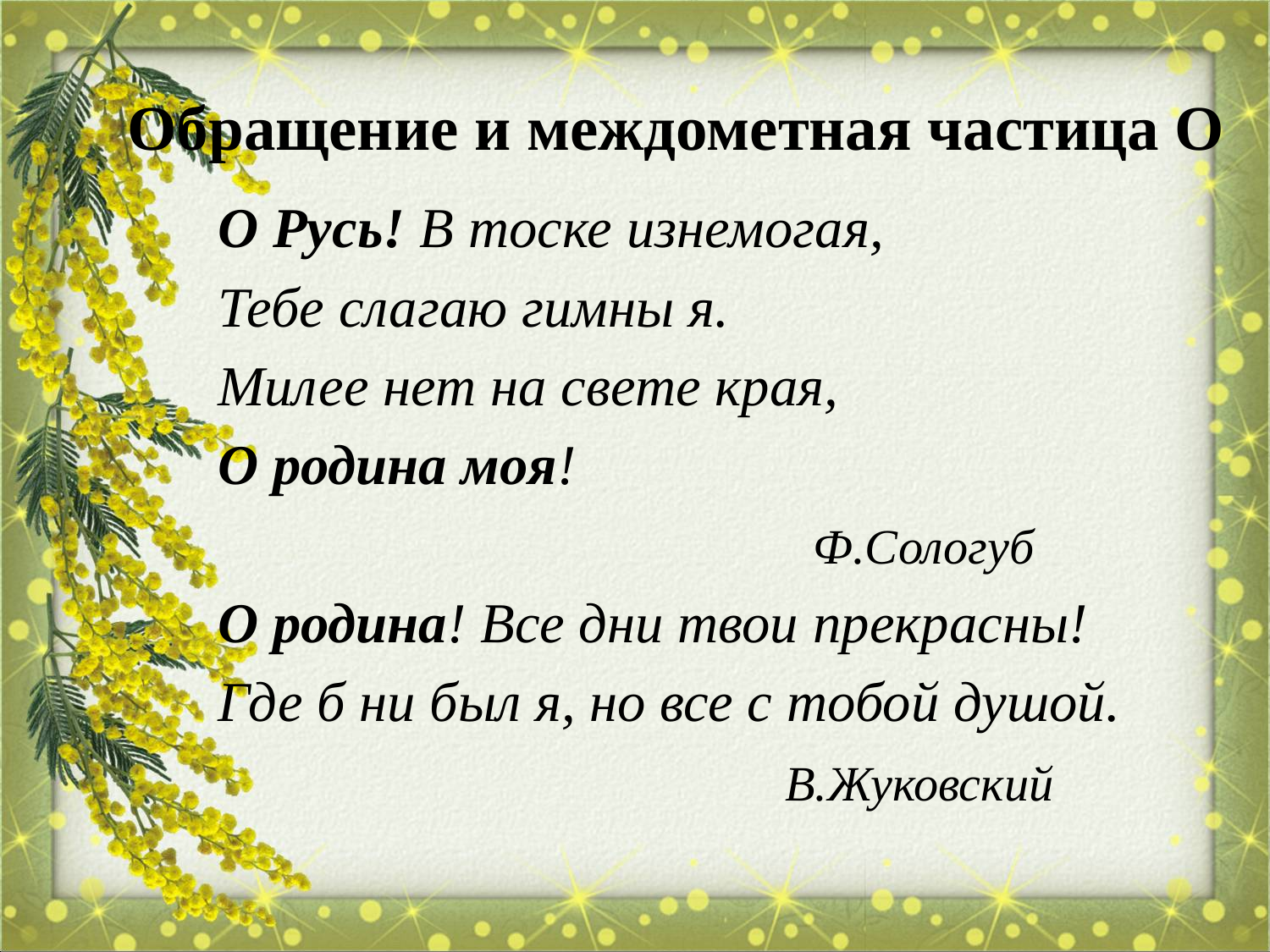

# Обращение и междометная частица О

О Русь! В тоске изнемогая,
Тебе слагаю гимны я.
Милее нет на свете края,
О родина моя!
                                          Ф.Сологуб
О родина! Все дни твои прекрасны!
Где б ни был я, но все с тобой душой.
                                        В.Жуковский